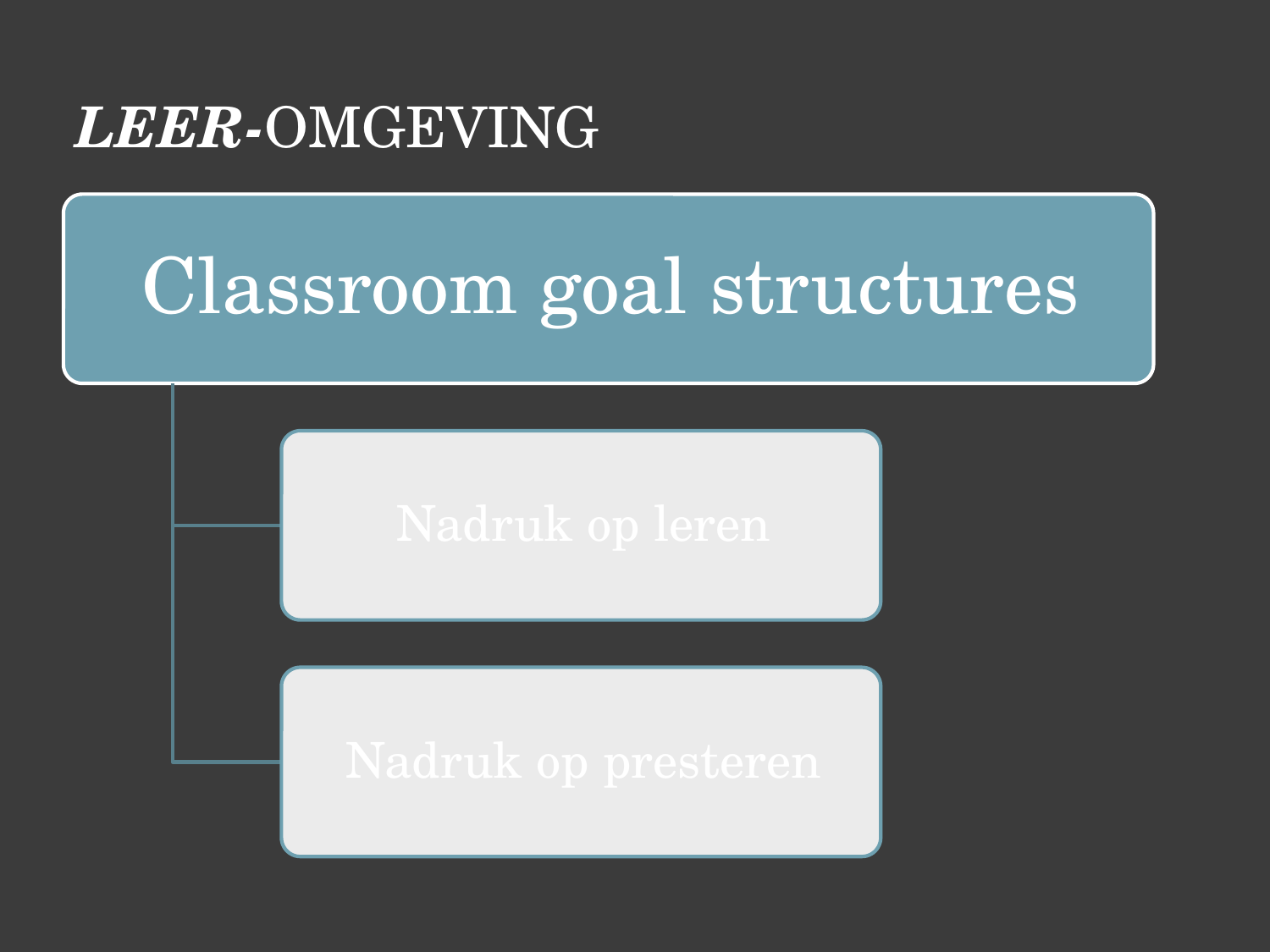

# Leer-omgeving
Classroom goal structures
Nadruk op leren
Nadruk op presteren